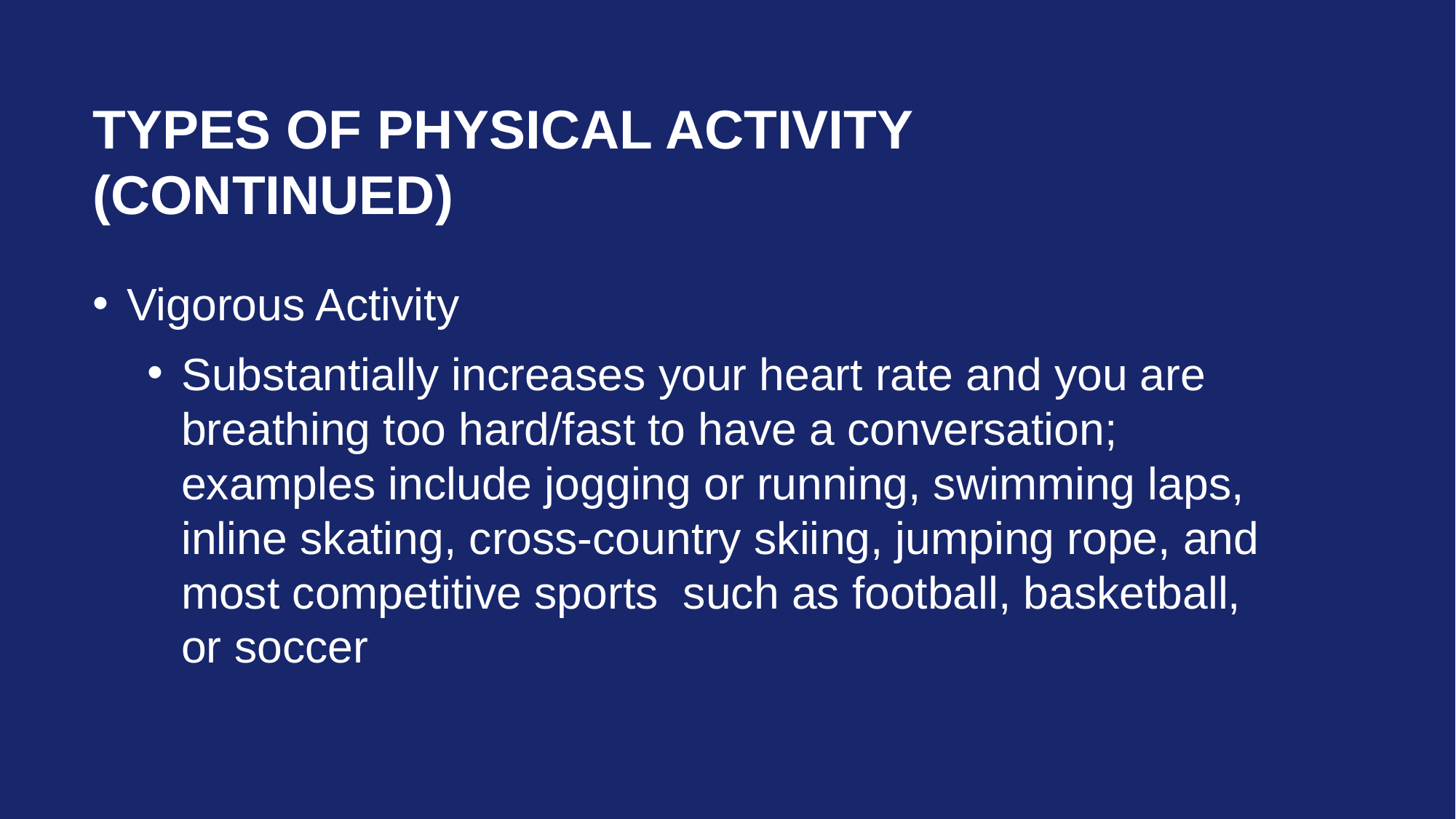

# Types of physical activity (continued)
Vigorous Activity
Substantially increases your heart rate and you are breathing too hard/fast to have a conversation; examples include jogging or running, swimming laps, inline skating, cross-country skiing, jumping rope, and most competitive sports  such as football, basketball, or soccer